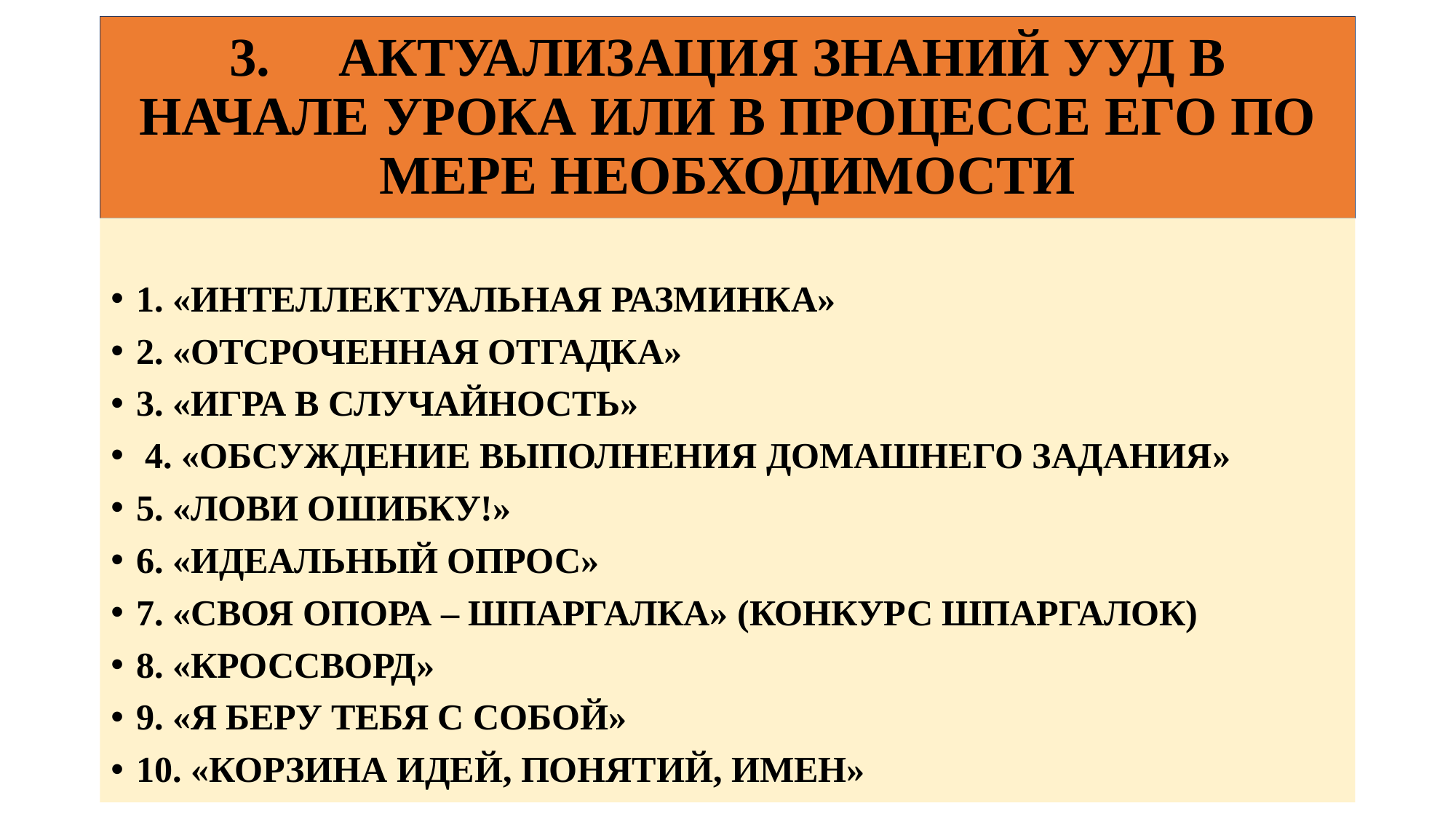

# 3.	АКТУАЛИЗАЦИЯ ЗНАНИЙ УУД В НАЧАЛЕ УРОКА ИЛИ В ПРОЦЕССЕ ЕГО ПО МЕРЕ НЕОБХОДИМОСТИ

1. «ИНТЕЛЛЕКТУАЛЬНАЯ РАЗМИНКА»
2. «ОТСРОЧЕННАЯ ОТГАДКА»
3. «ИГРА В СЛУЧАЙНОСТЬ»
 4. «ОБСУЖДЕНИЕ ВЫПОЛНЕНИЯ ДОМАШНЕГО ЗАДАНИЯ»
5. «ЛОВИ ОШИБКУ!»
6. «ИДЕАЛЬНЫЙ ОПРОС»
7. «СВОЯ ОПОРА – ШПАРГАЛКА» (КОНКУРС ШПАРГАЛОК)
8. «КРОССВОРД»
9. «Я БЕРУ ТЕБЯ С СОБОЙ»
10. «КОРЗИНА ИДЕЙ, ПОНЯТИЙ, ИМЕН»